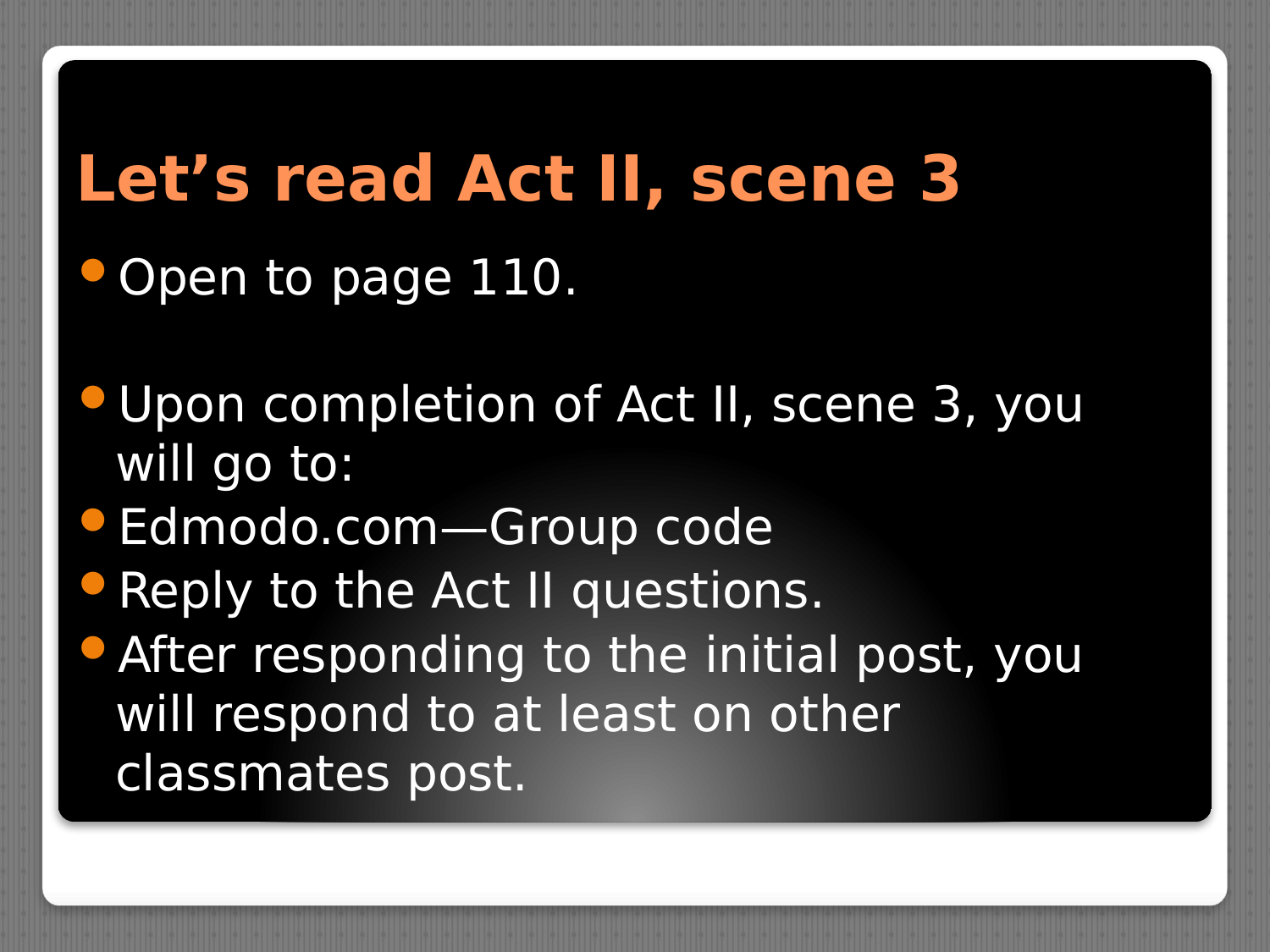

# Let’s read Act II, scene 3
Open to page 110.

Upon completion of Act II, scene 3, you will go to:
Edmodo.com—Group code
Reply to the Act II questions.
After responding to the initial post, you will respond to at least on other classmates post.